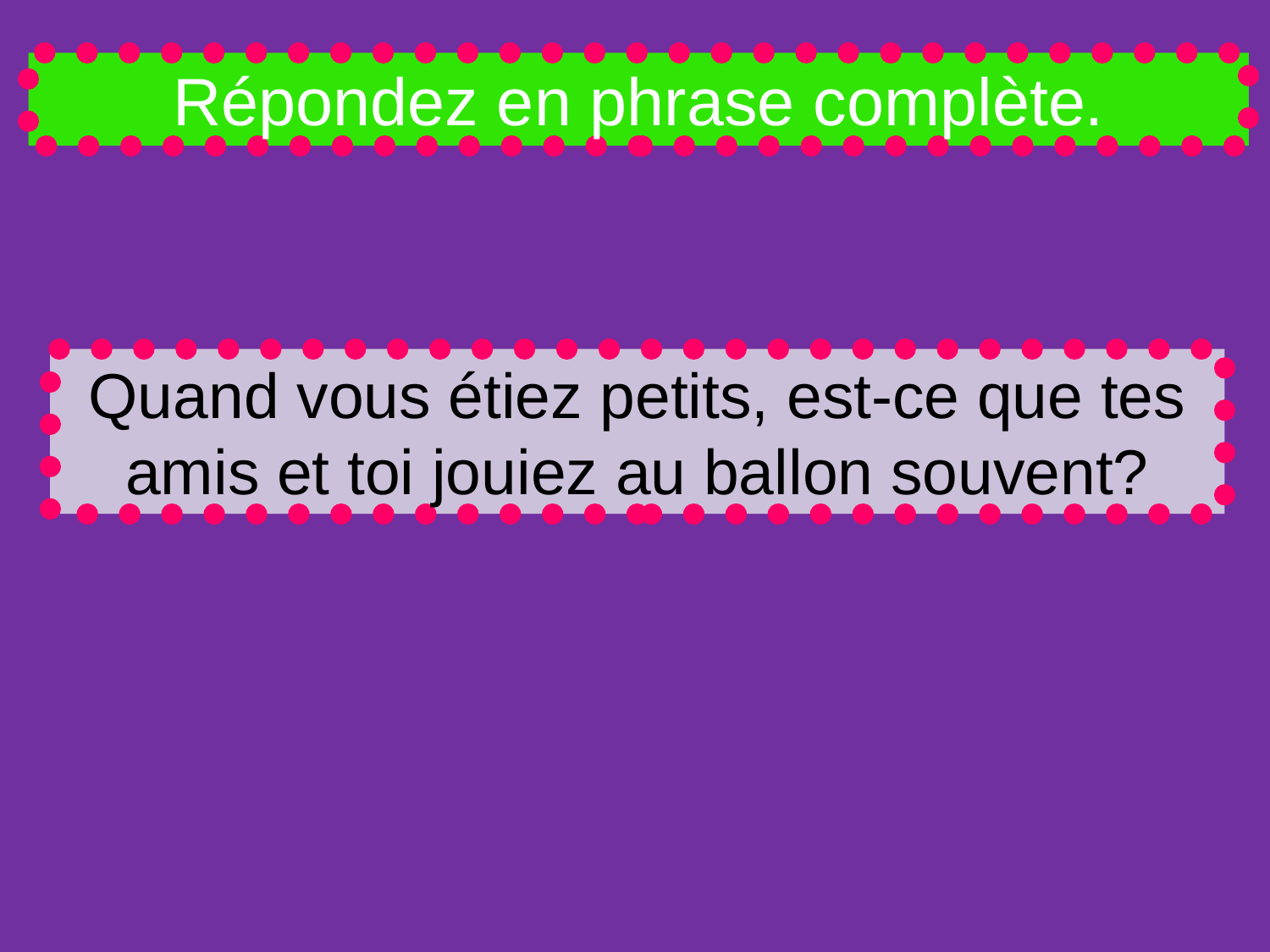

Répondez en phrase complète.
Quand vous étiez petits, est-ce que tes amis et toi jouiez au ballon souvent?